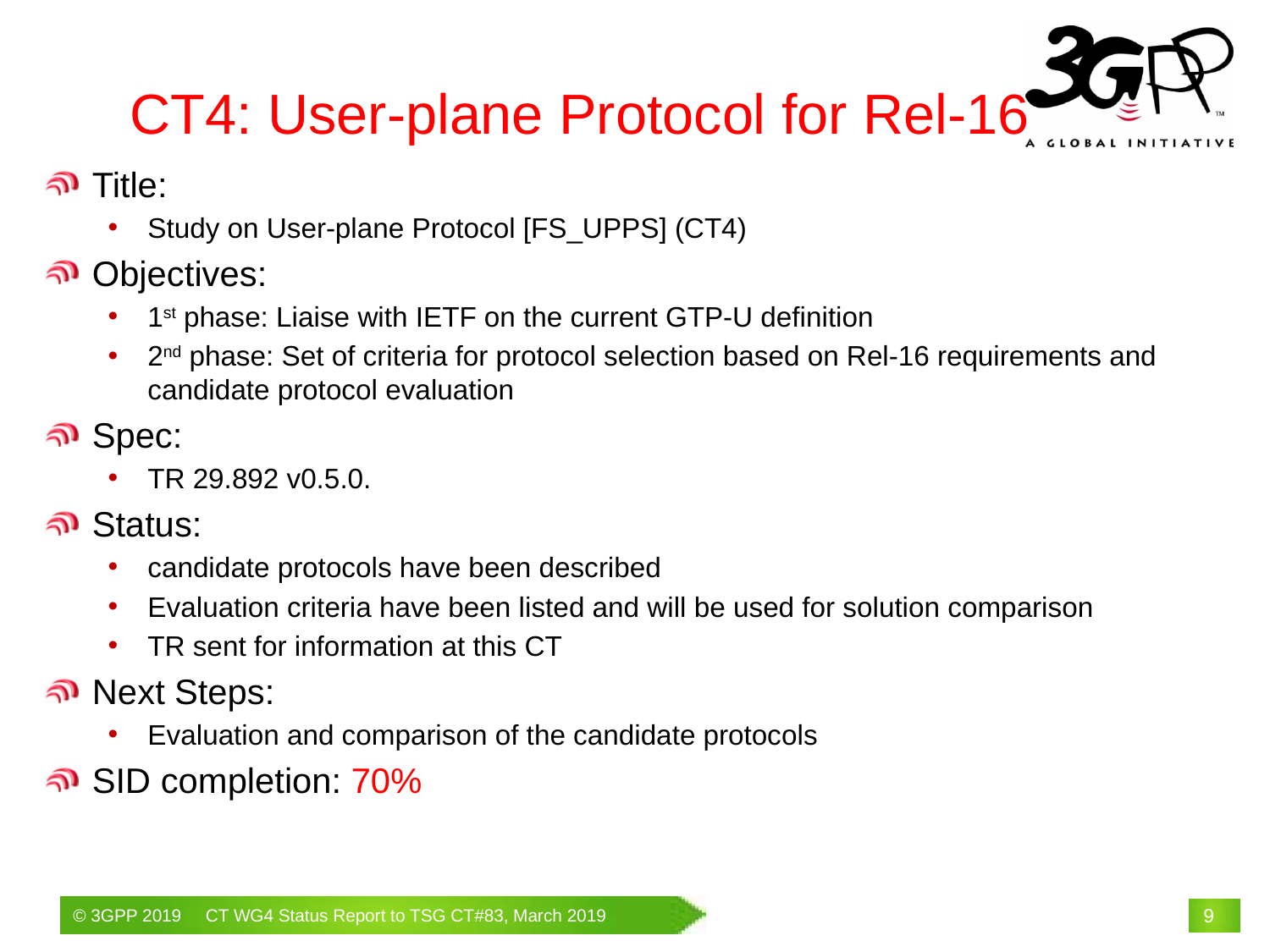

# CT4: User-plane Protocol for Rel-16
Title:
Study on User-plane Protocol [FS_UPPS] (CT4)
Objectives:
1st phase: Liaise with IETF on the current GTP-U definition
2nd phase: Set of criteria for protocol selection based on Rel-16 requirements and candidate protocol evaluation
Spec:
TR 29.892 v0.5.0.
Status:
candidate protocols have been described
Evaluation criteria have been listed and will be used for solution comparison
TR sent for information at this CT
Next Steps:
Evaluation and comparison of the candidate protocols
SID completion: 70%